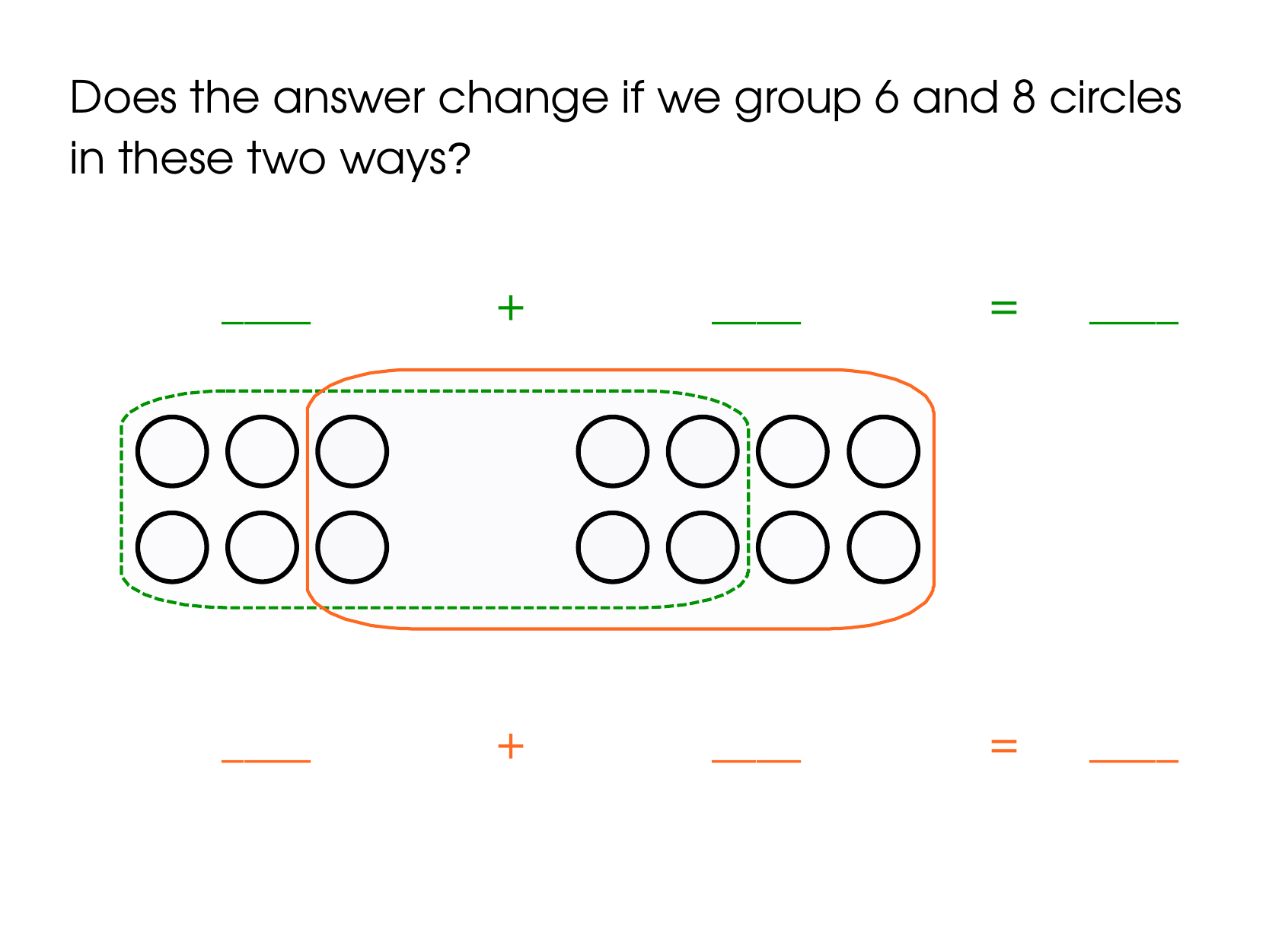

Does the answer change if we group 6 and 8 circles
in these two ways?
____
+
____
=
____

____
+
____
=
____